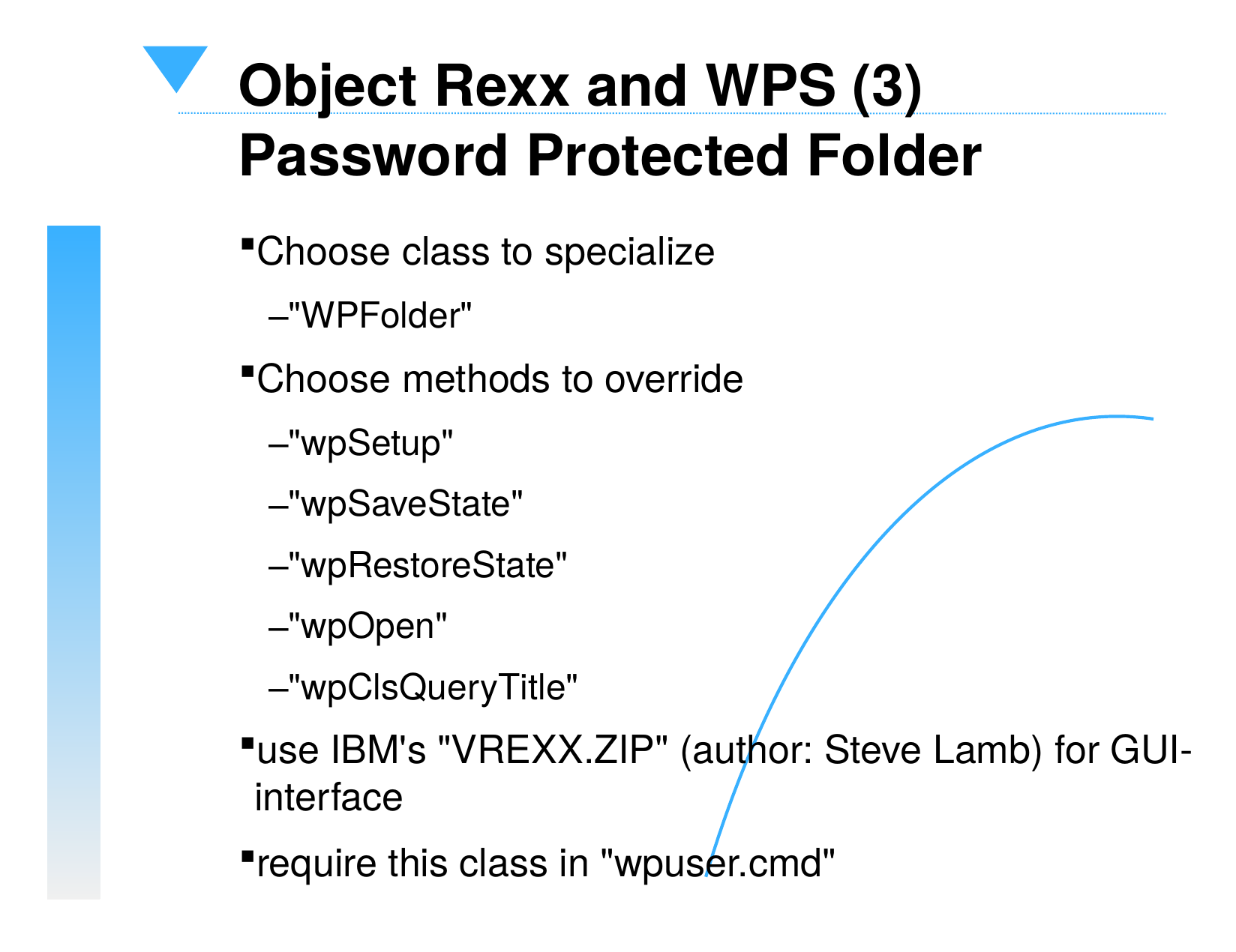

Object Rexx and WPS (3)
Password Protected Folder

Choose class to specialize
"WPFolder"
Choose methods to override
"wpSetup"
"wpSaveState"
"wpRestoreState"
"wpOpen"
"wpClsQueryTitle"
use IBM's "VREXX.ZIP" (author: Steve Lamb) for GUI-interface
require this class in "wpuser.cmd"